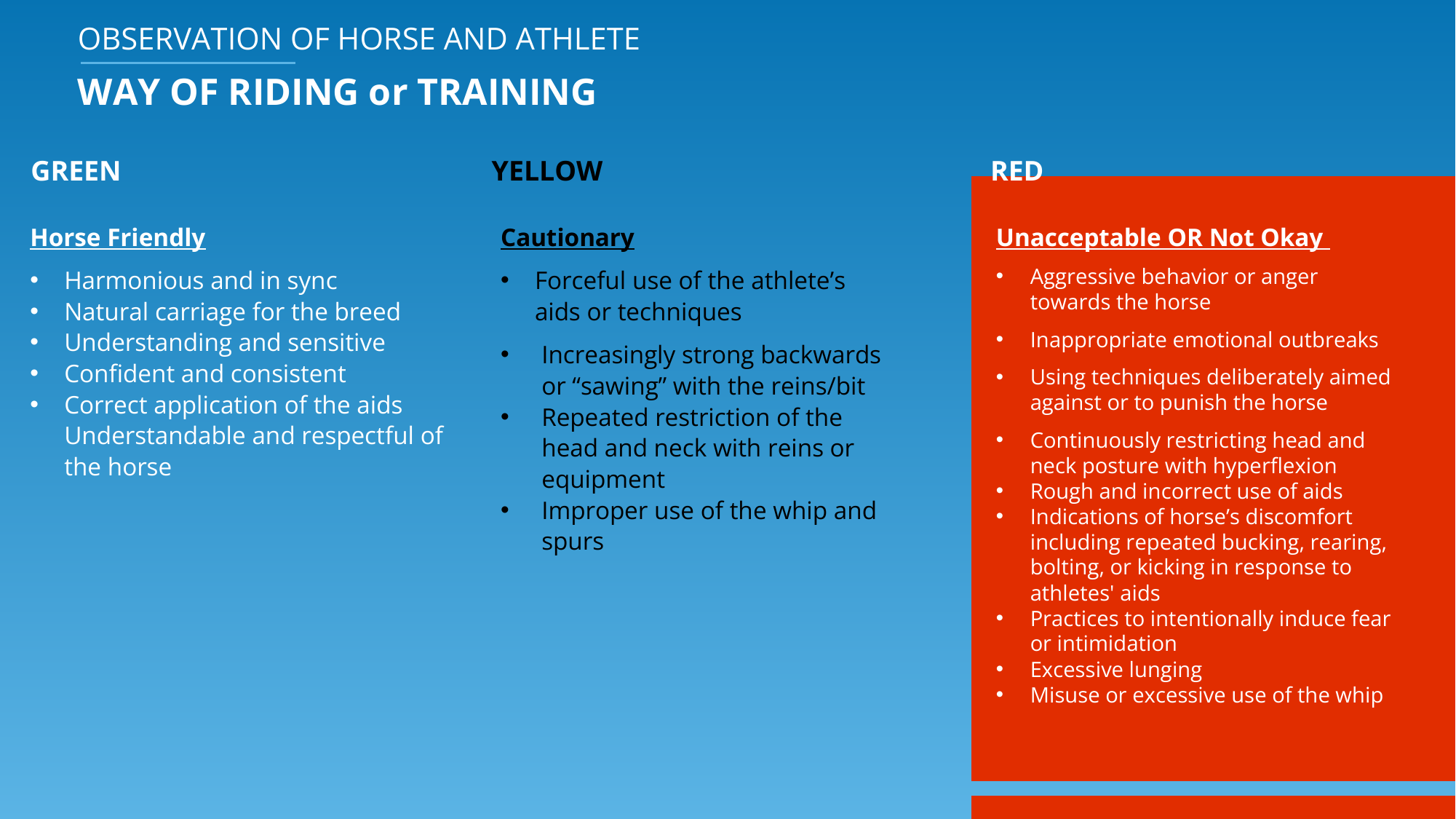

OBSERVATION OF HORSE AND ATHLETE

WAY OF RIDING or TRAINING

Unacceptable OR Not Okay
Aggressive behavior or anger towards the horse
Inappropriate emotional outbreaks
Using techniques deliberately aimed against or to punish the horse
Continuously restricting head and neck posture with hyperflexion
Rough and incorrect use of aids
Indications of horse’s discomfort including repeated bucking, rearing, bolting, or kicking in response to athletes' aids
Practices to intentionally induce fear or intimidation
Excessive lunging
Misuse or excessive use of the whip
Horse Friendly
Harmonious and in sync
Natural carriage for the breed
Understanding and sensitive
Confident and consistent
Correct application of the aids Understandable and respectful of the horse

Cautionary
Forceful use of the athlete’s aids or techniques
Increasingly strong backwards or “sawing” with the reins/bit
Repeated restriction of the head and neck with reins or equipment
Improper use of the whip and spurs